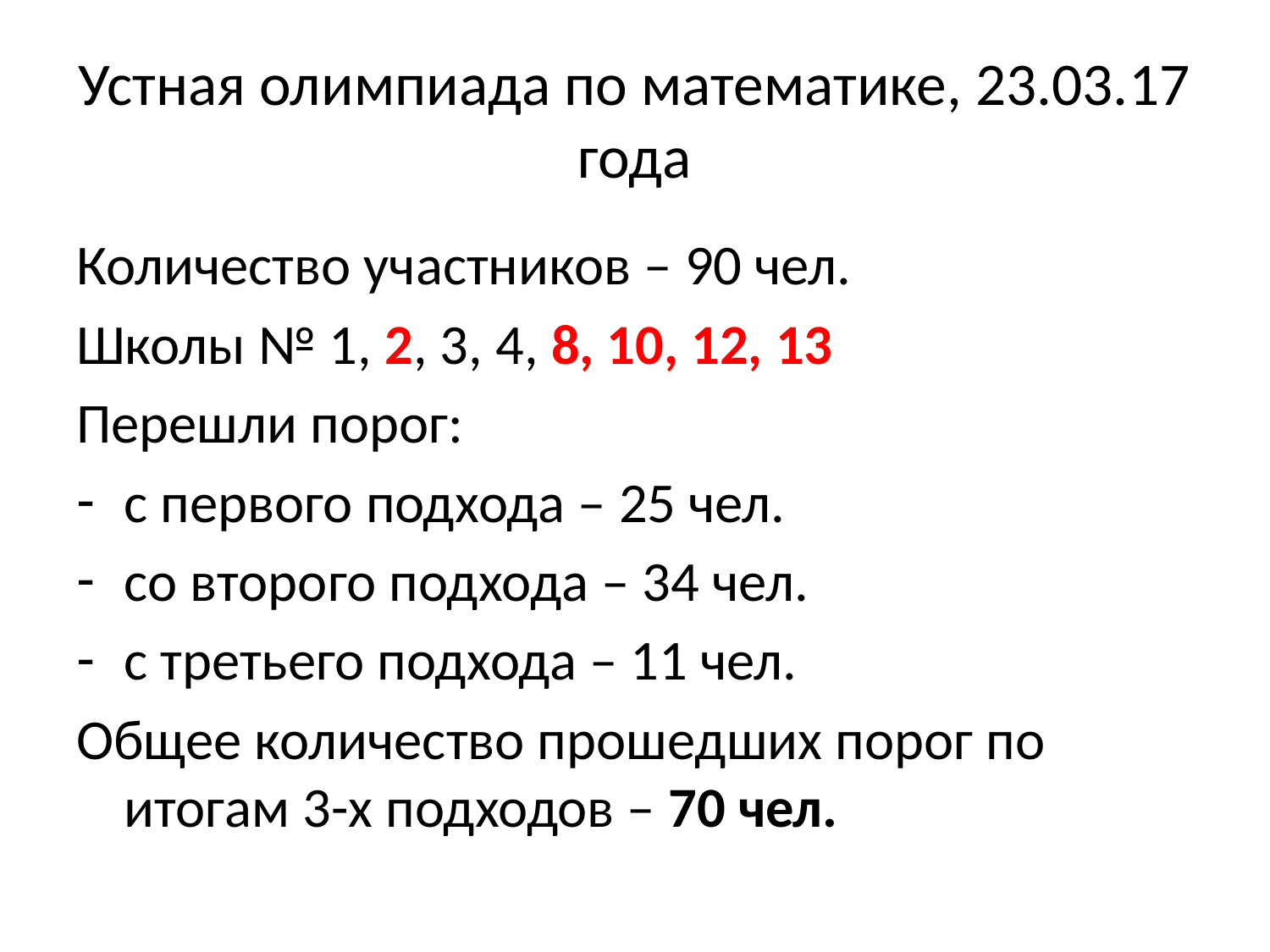

# Устная олимпиада по математике, 23.03.17 года
Количество участников – 90 чел.
Школы № 1, 2, 3, 4, 8, 10, 12, 13
Перешли порог:
с первого подхода – 25 чел.
со второго подхода – 34 чел.
с третьего подхода – 11 чел.
Общее количество прошедших порог по итогам 3-х подходов – 70 чел.